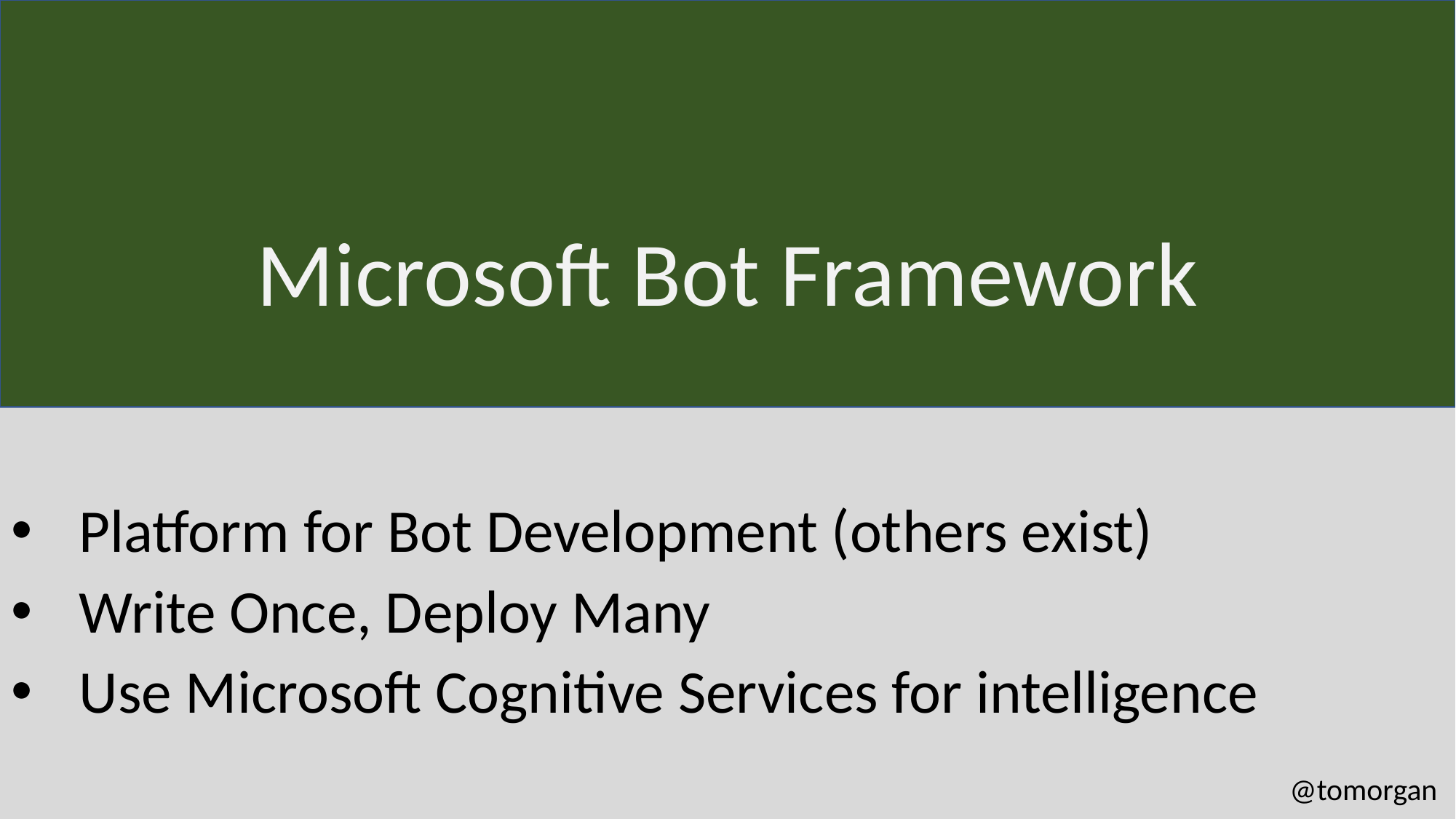

# Microsoft Bot Framework
Platform for Bot Development (others exist)
Write Once, Deploy Many
Use Microsoft Cognitive Services for intelligence